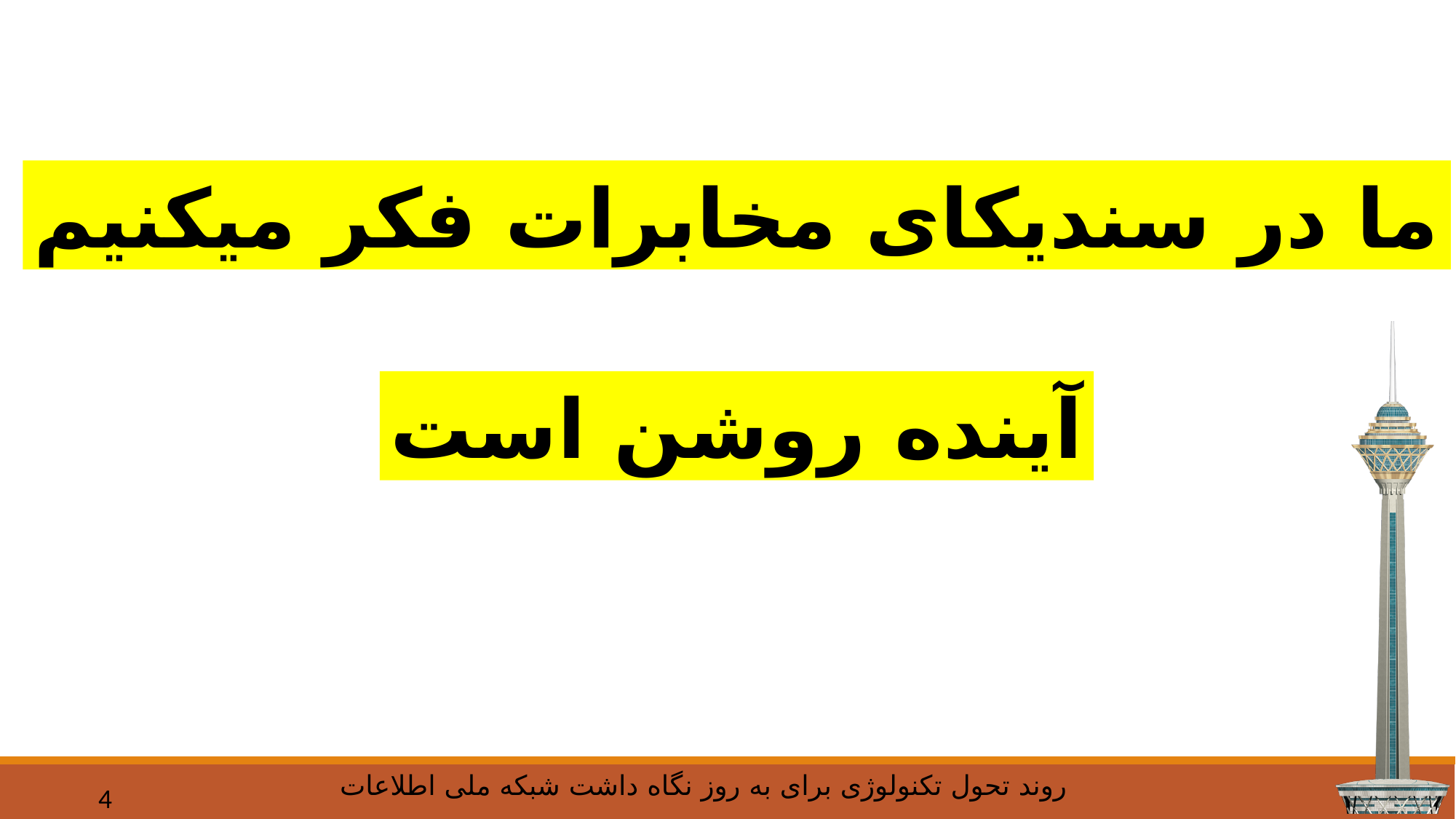

ما در سندیکای مخابرات فکر میکنیم
آینده روشن است
4